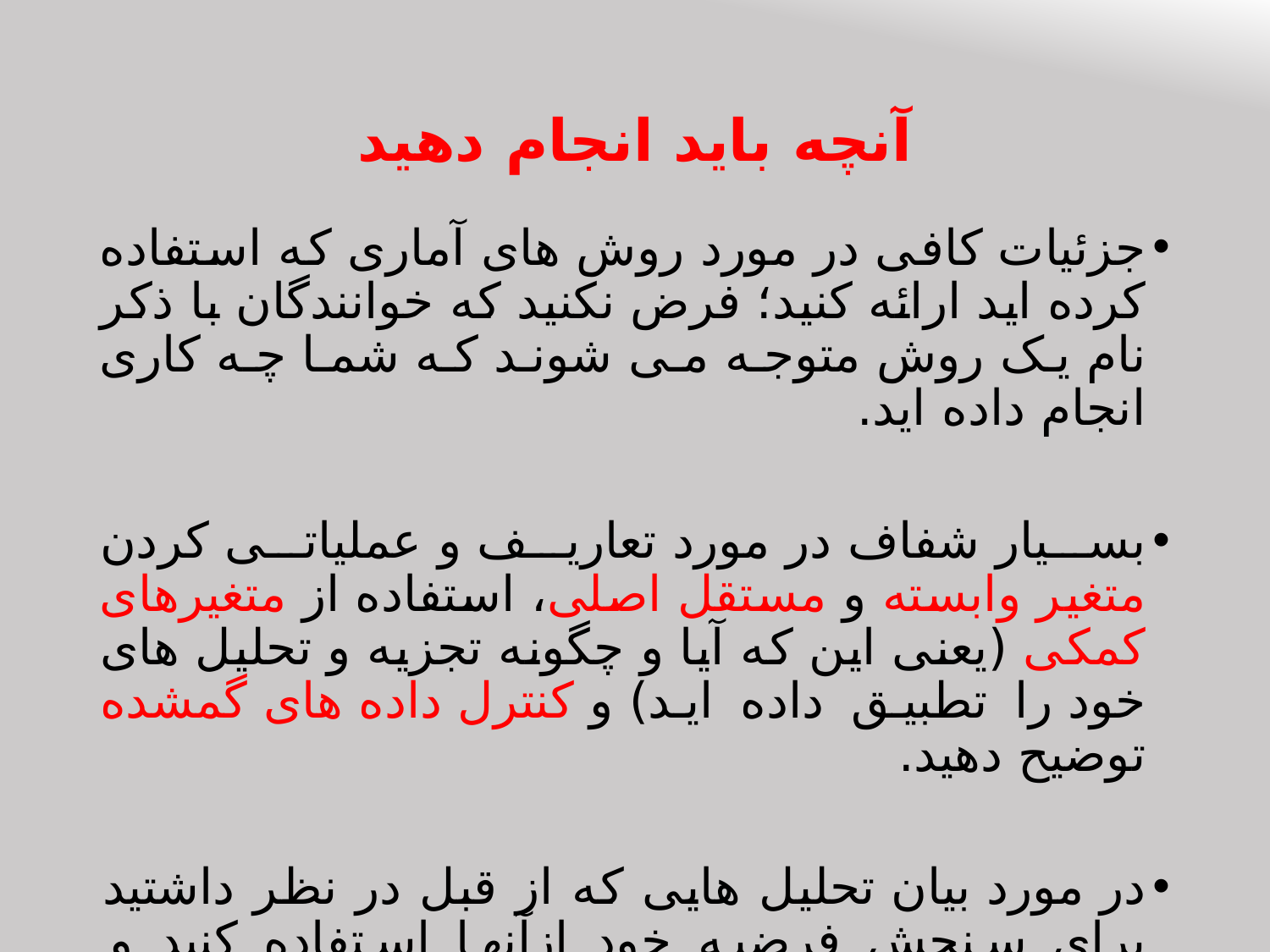

# آنچه باید انجام دهید
جزئیات کافی در مورد روش های آماری که استفاده کرده اید ارائه کنید؛ فرض نکنید که خوانندگان با ذکر نام یک روش متوجه می شوند که شما چه کاری انجام داده اید.

بسیار شفاف در مورد تعاریف و عملیاتی کردن متغیر وابسته و مستقل اصلی، استفاده از متغیرهای کمکی (یعنی این که آیا و چگونه تجزیه و تحلیل های خود را تطبیق داده اید) و کنترل داده های گمشده توضیح دهید.

در مورد بیان تحلیل هایی که از قبل در نظر داشتید برای سنجش فرضیه خود ازآنها استفاده کنید و تجزیه و تحلیل هایی که اکتشافی بوده‌اند، صادق و شفاف باشید.